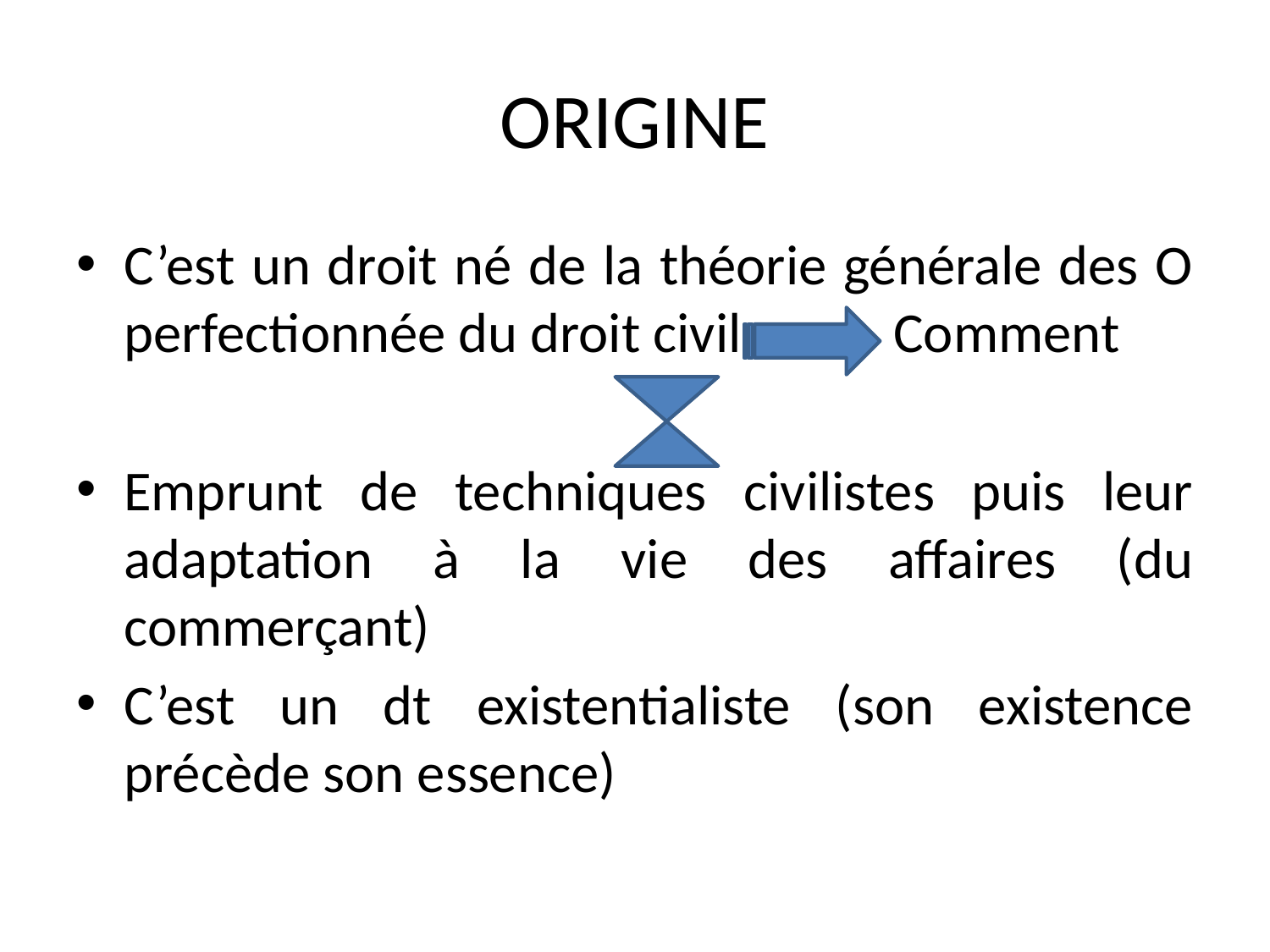

# ORIGINE
C’est un droit né de la théorie générale des O perfectionnée du droit civil            Comment

Emprunt de techniques civilistes puis leur adaptation à la vie des affaires (du commerçant)
C’est un dt existentialiste (son existence précède son essence)